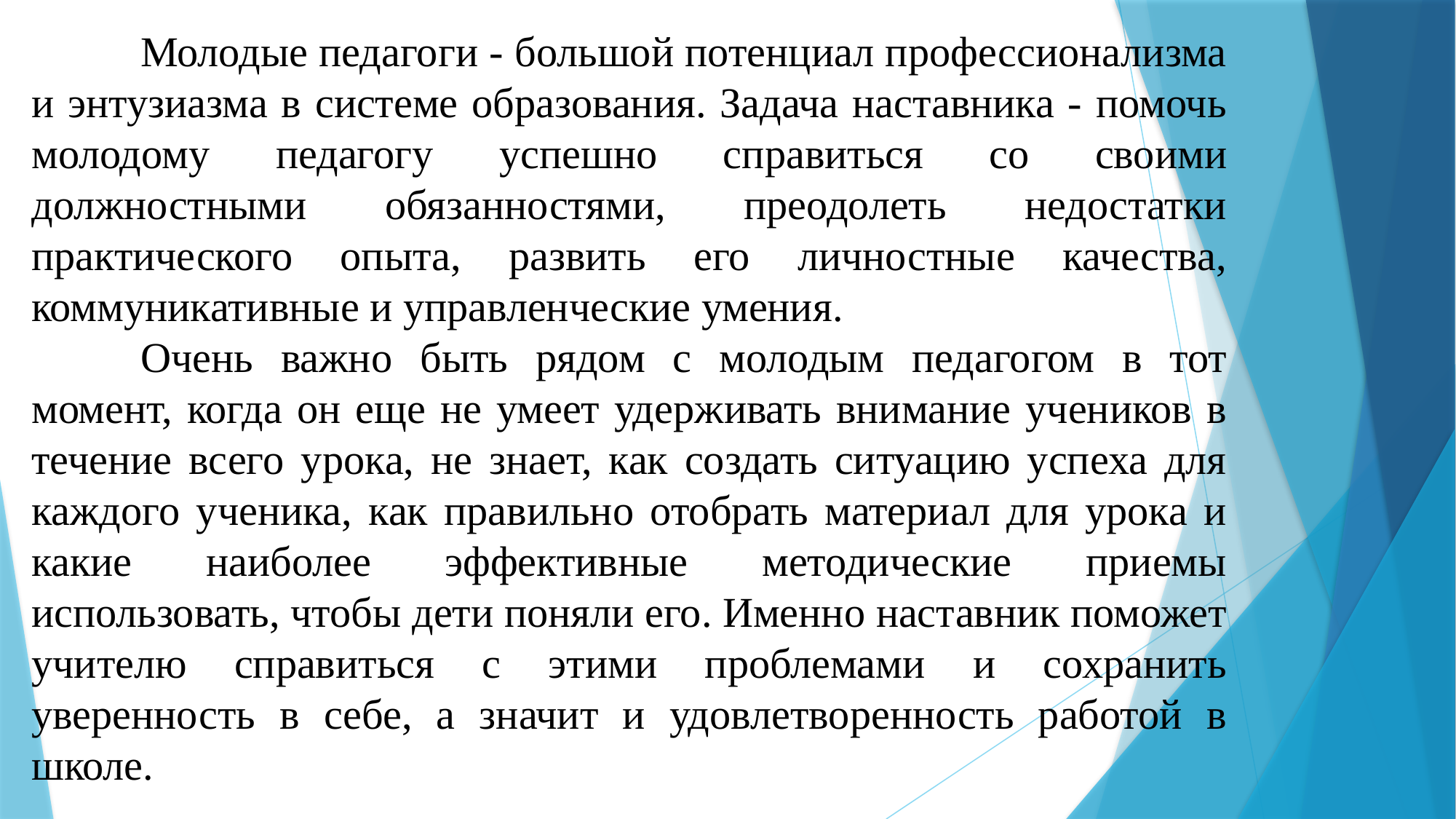

Молодые педагоги - большой потенциал профессионализма и энтузиазма в системе образования. Задача наставника - помочь молодому педагогу успешно справиться со своими должностными обязанностями, преодолеть недостатки практического опыта, развить его личностные качества, коммуникативные и управленческие умения.
	Очень важно быть рядом с молодым педагогом в тот момент, когда он еще не умеет удерживать внимание учеников в течение всего урока, не знает, как создать ситуацию успеха для каждого ученика, как правильно отобрать материал для урока и какие наиболее эффективные методические приемы использовать, чтобы дети поняли его. Именно наставник поможет учителю справиться с этими проблемами и сохранить уверенность в себе, а значит и удовлетворенность работой в школе.